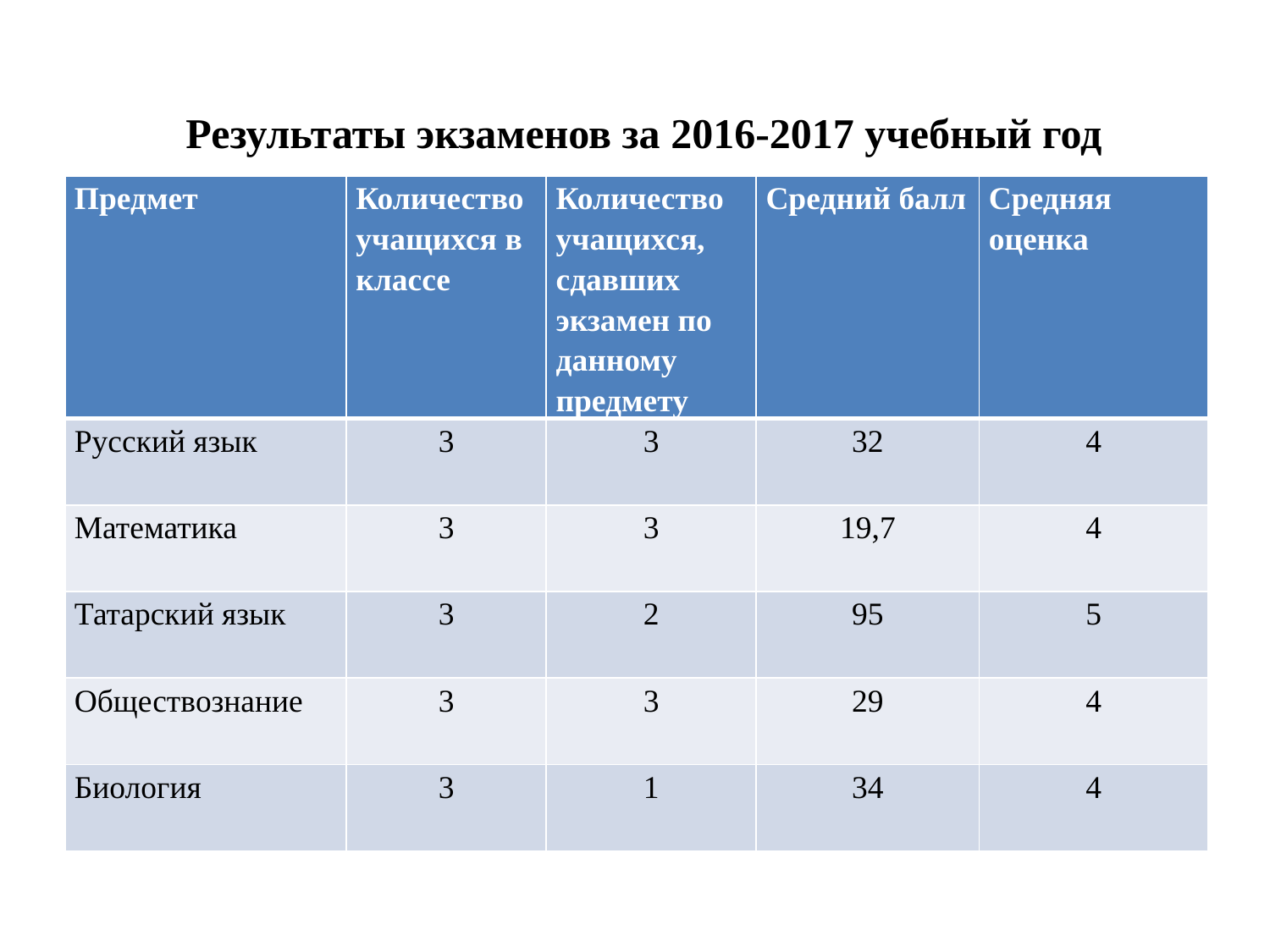

# Результаты экзаменов за 2016-2017 учебный год
| Предмет | Количество учащихся в классе | Количество учащихся, сдавших экзамен по данному предмету | Средний балл | Средняя оценка |
| --- | --- | --- | --- | --- |
| Русский язык | 3 | 3 | 32 | 4 |
| Математика | 3 | 3 | 19,7 | 4 |
| Татарский язык | 3 | 2 | 95 | 5 |
| Обществознание | 3 | 3 | 29 | 4 |
| Биология | 3 | 1 | 34 | 4 |